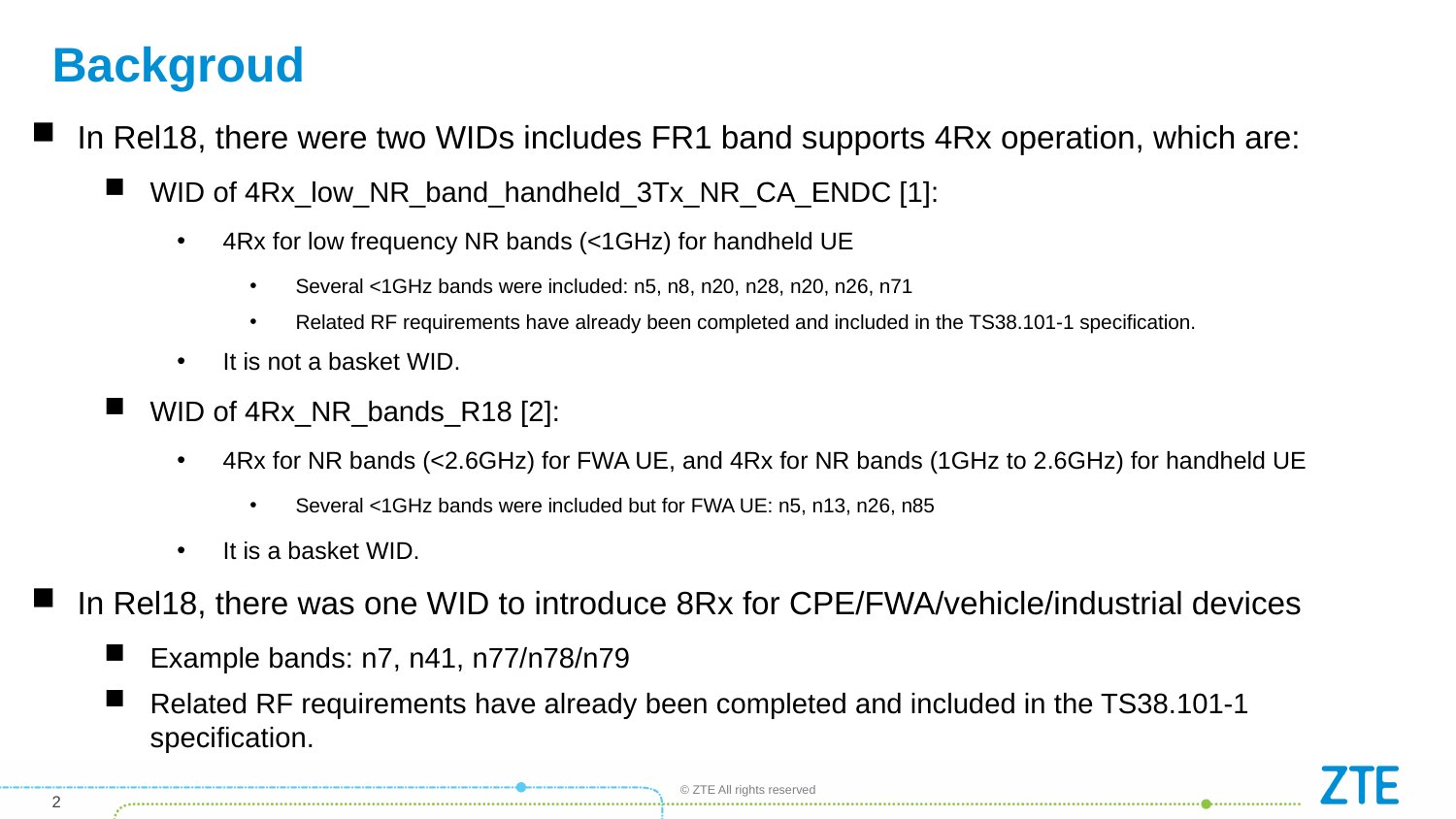

# Backgroud
In Rel18, there were two WIDs includes FR1 band supports 4Rx operation, which are:
WID of 4Rx_low_NR_band_handheld_3Tx_NR_CA_ENDC [1]:
4Rx for low frequency NR bands (<1GHz) for handheld UE
Several <1GHz bands were included: n5, n8, n20, n28, n20, n26, n71
Related RF requirements have already been completed and included in the TS38.101-1 specification.
It is not a basket WID.
WID of 4Rx_NR_bands_R18 [2]:
4Rx for NR bands (<2.6GHz) for FWA UE, and 4Rx for NR bands (1GHz to 2.6GHz) for handheld UE
Several <1GHz bands were included but for FWA UE: n5, n13, n26, n85
It is a basket WID.
In Rel18, there was one WID to introduce 8Rx for CPE/FWA/vehicle/industrial devices
Example bands: n7, n41, n77/n78/n79
Related RF requirements have already been completed and included in the TS38.101-1 specification.